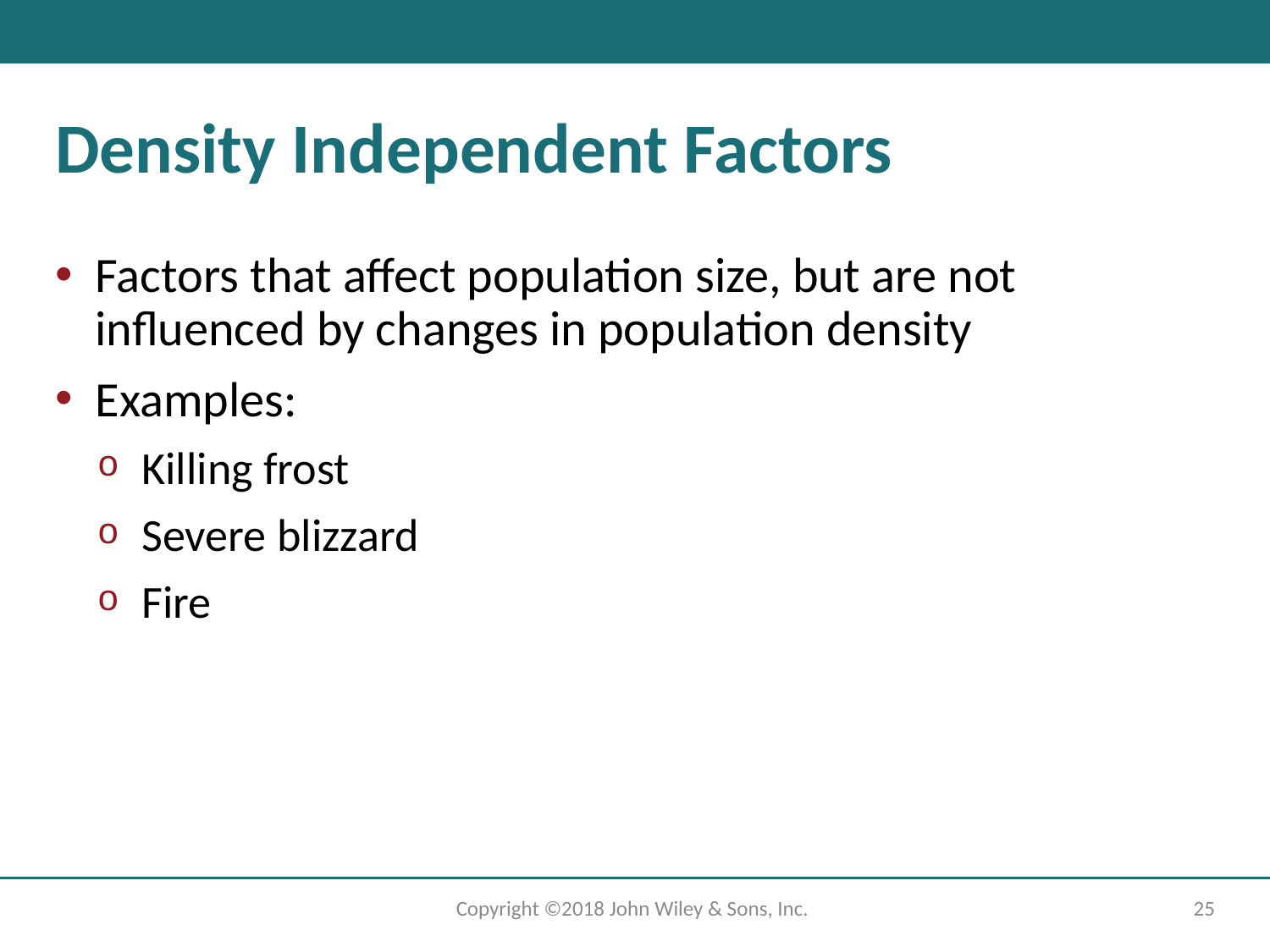

# Density Independent Factors
Factors that affect population size, but are not influenced by changes in population density
Examples:
Killing frost
Severe blizzard
Fire
Copyright ©2018 John Wiley & Sons, Inc.
25